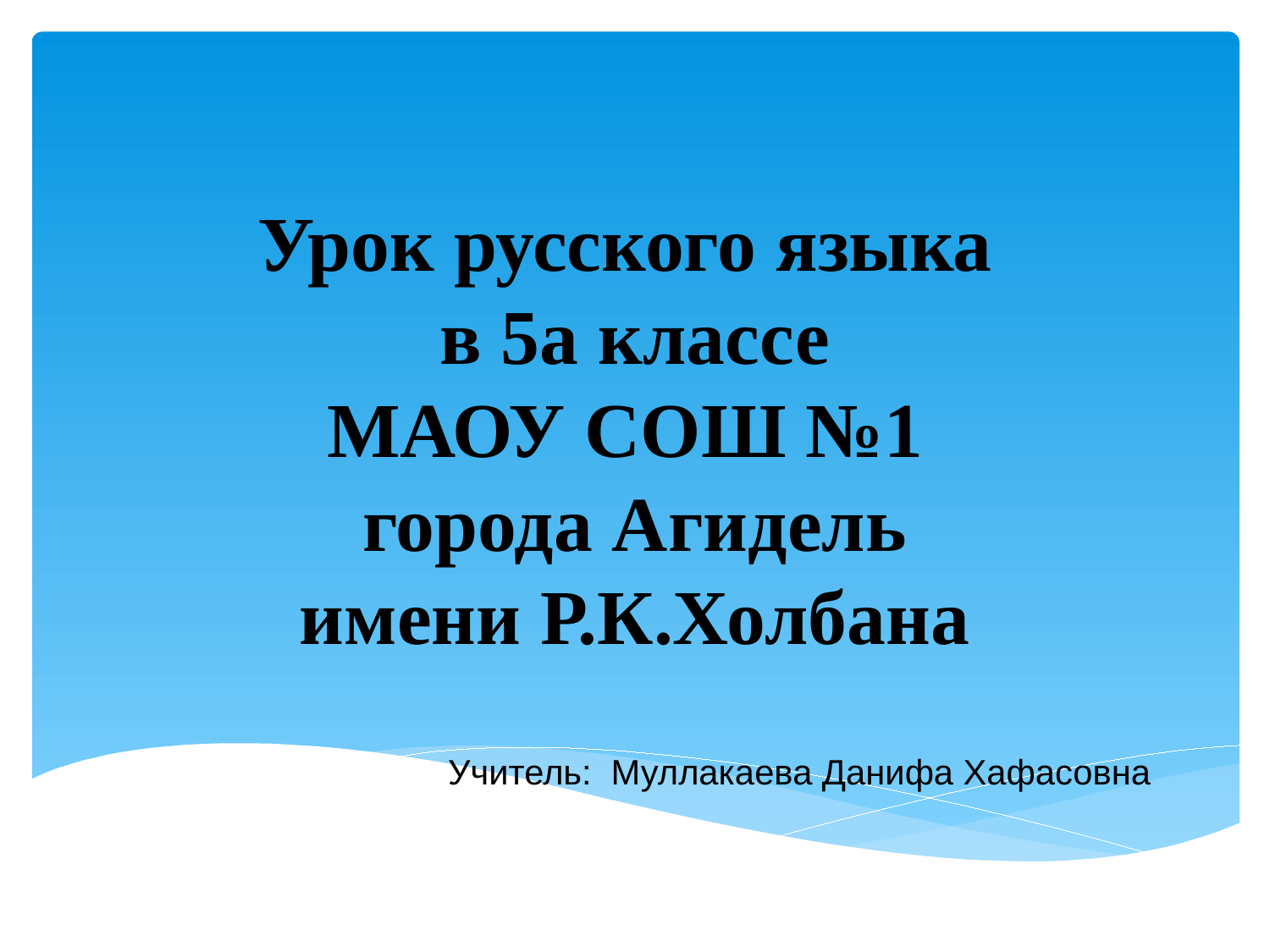

# Урок русского языка в 5а классе МАОУ СОШ №1 города Агидель имени Р.К.Холбана
Учитель:  Муллакаева Данифа Хафасовна